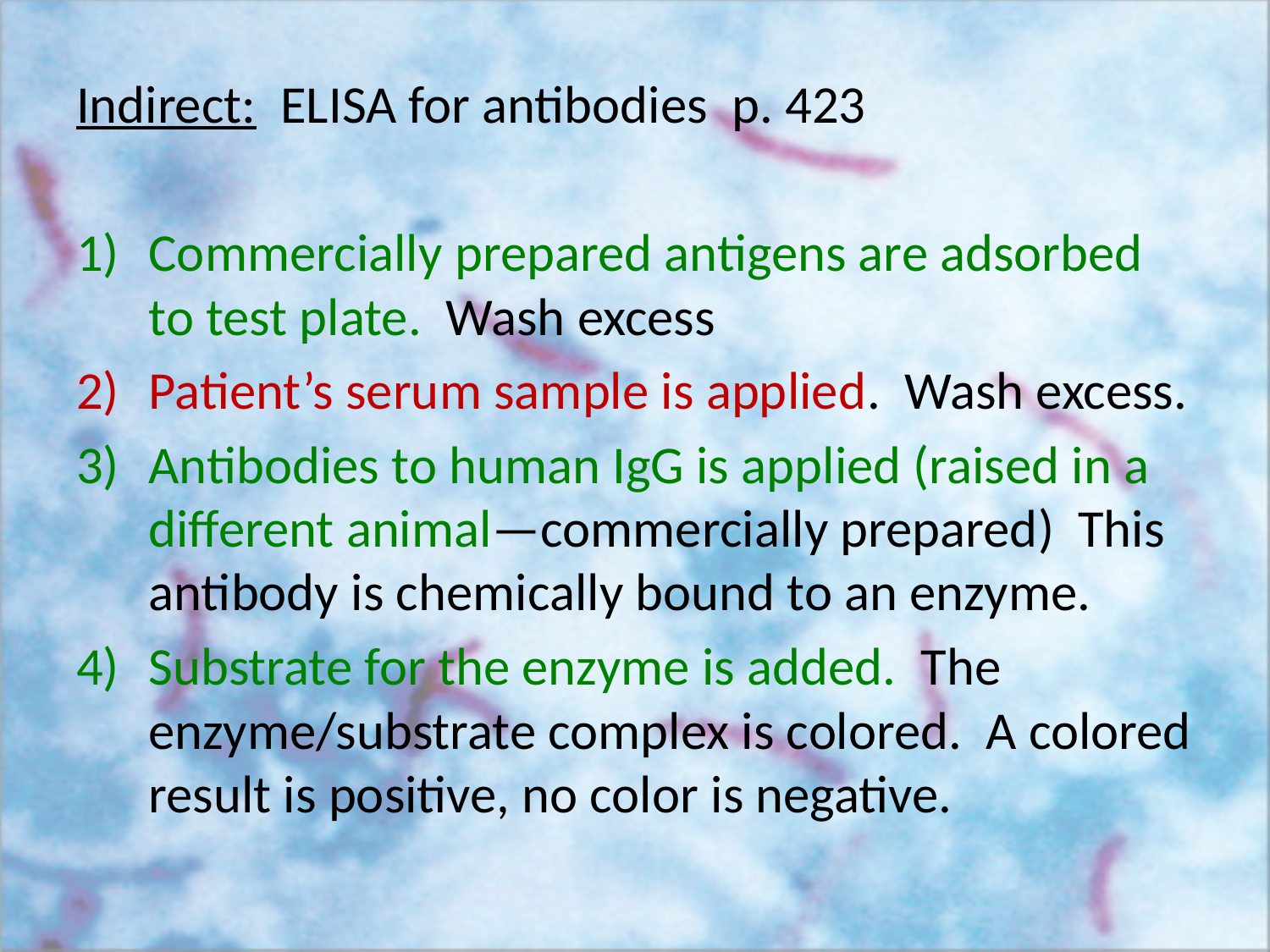

Indirect:  ELISA for antibodies  p. 423

Commercially prepared antigens are adsorbed to test plate.  Wash excess
Patient’s serum sample is applied.  Wash excess.
Antibodies to human IgG is applied (raised in a different animal—commercially prepared)  This antibody is chemically bound to an enzyme.
Substrate for the enzyme is added.  The enzyme/substrate complex is colored.  A colored result is positive, no color is negative.